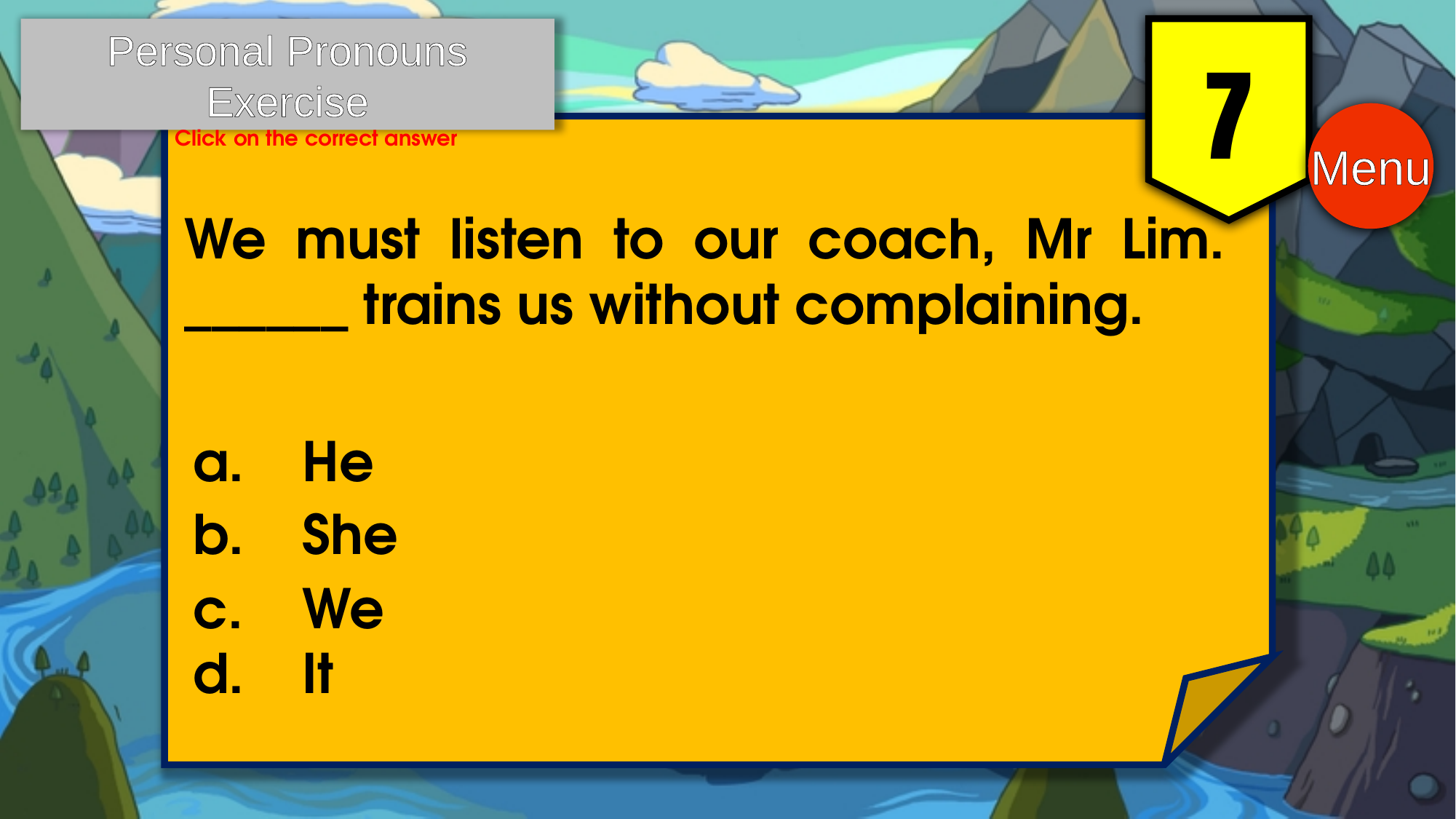

Personal Pronouns Exercise

7

Click on the correct answer
Menu
We must listen to our coach, Mr Lim. ______ trains us without complaining.

a.	He
b.	She
c.	We
d.	It